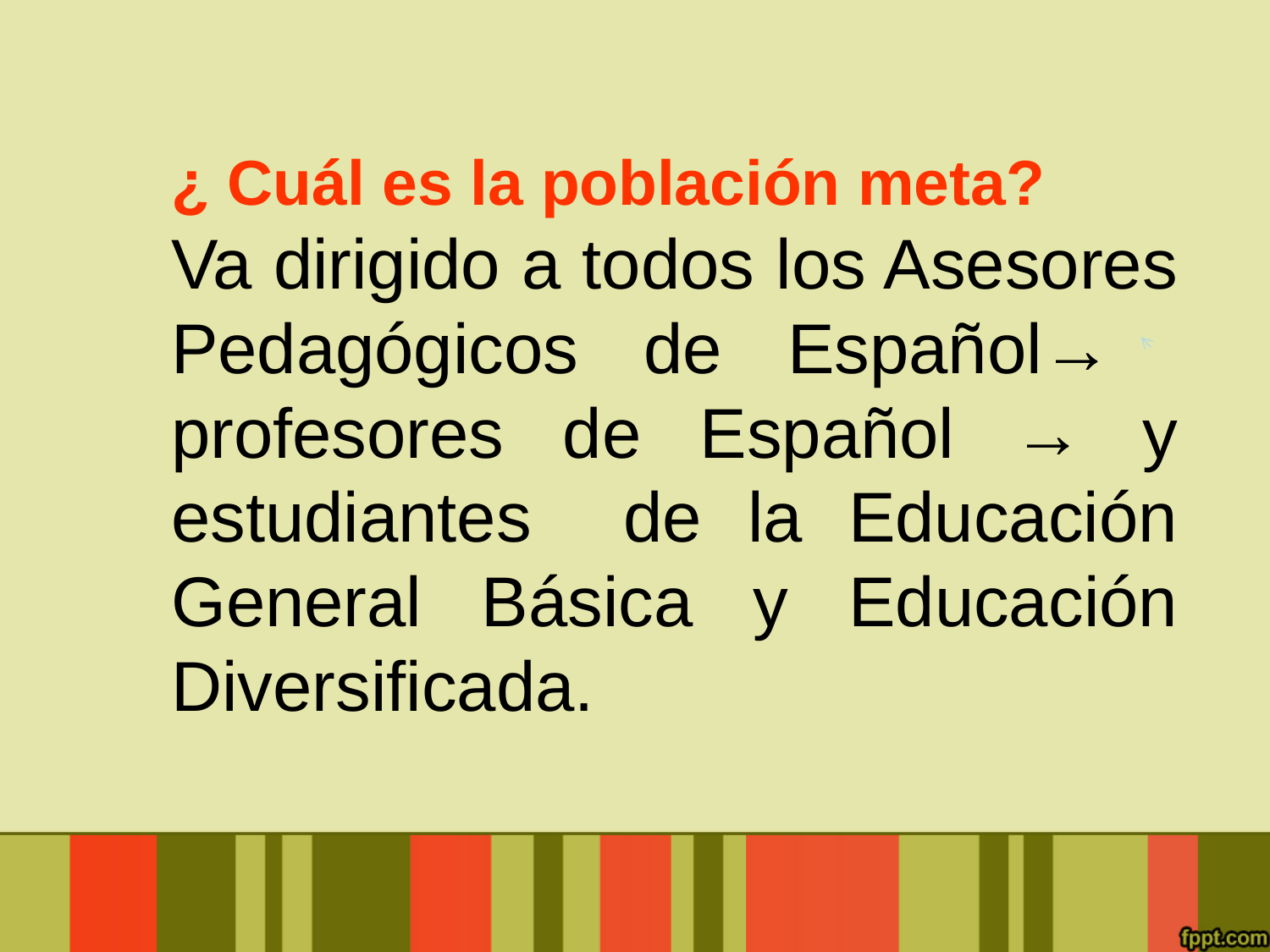

¿ Cuál es la población meta?
Va dirigido a todos los Asesores Pedagógicos de Español→  profesores de Español → y estudiantes  de la Educación General Básica y Educación Diversificada.